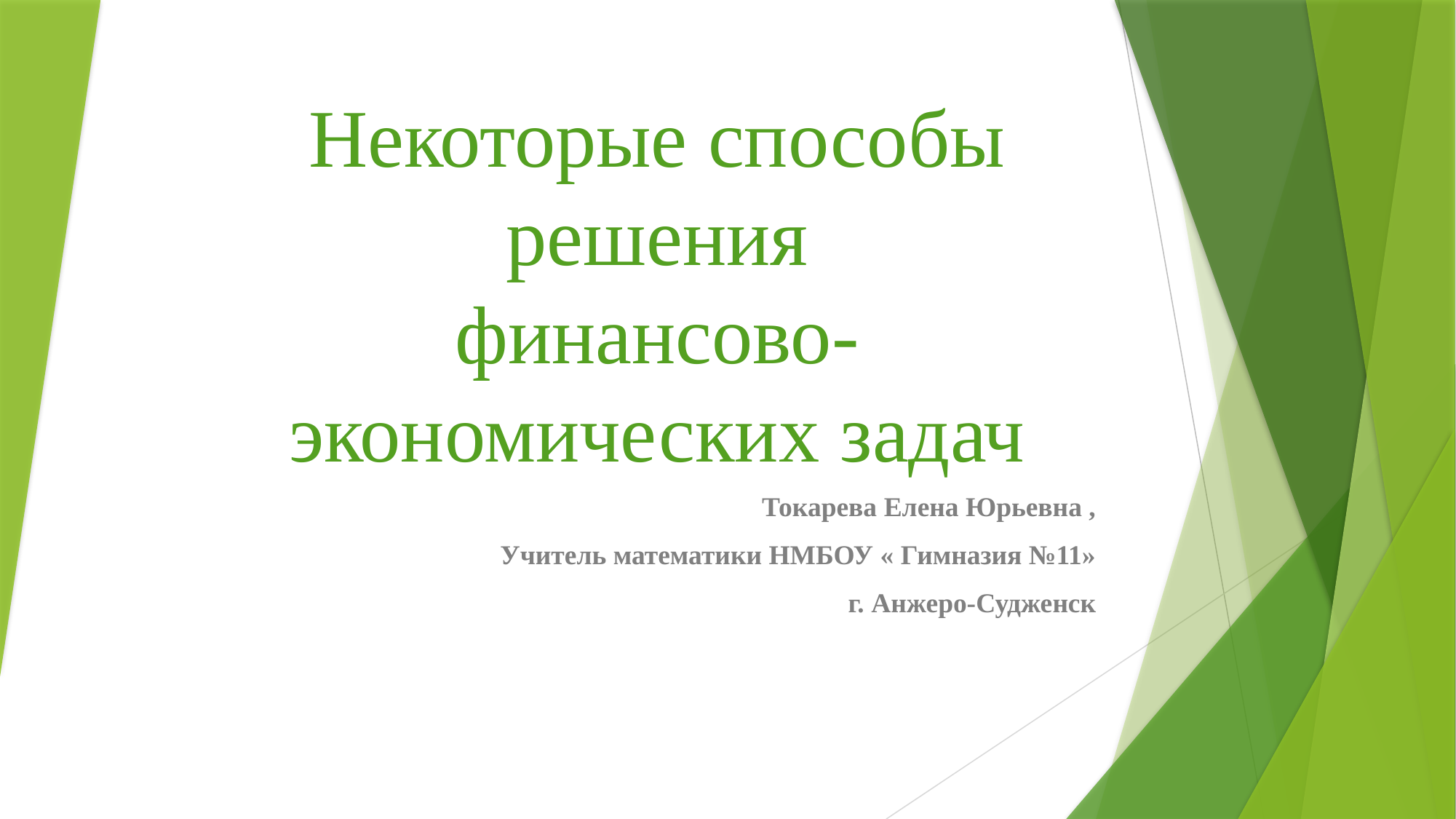

# Некоторые способы решения финансово-экономических задач
Токарева Елена Юрьевна ,
Учитель математики НМБОУ « Гимназия №11»
г. Анжеро-Судженск